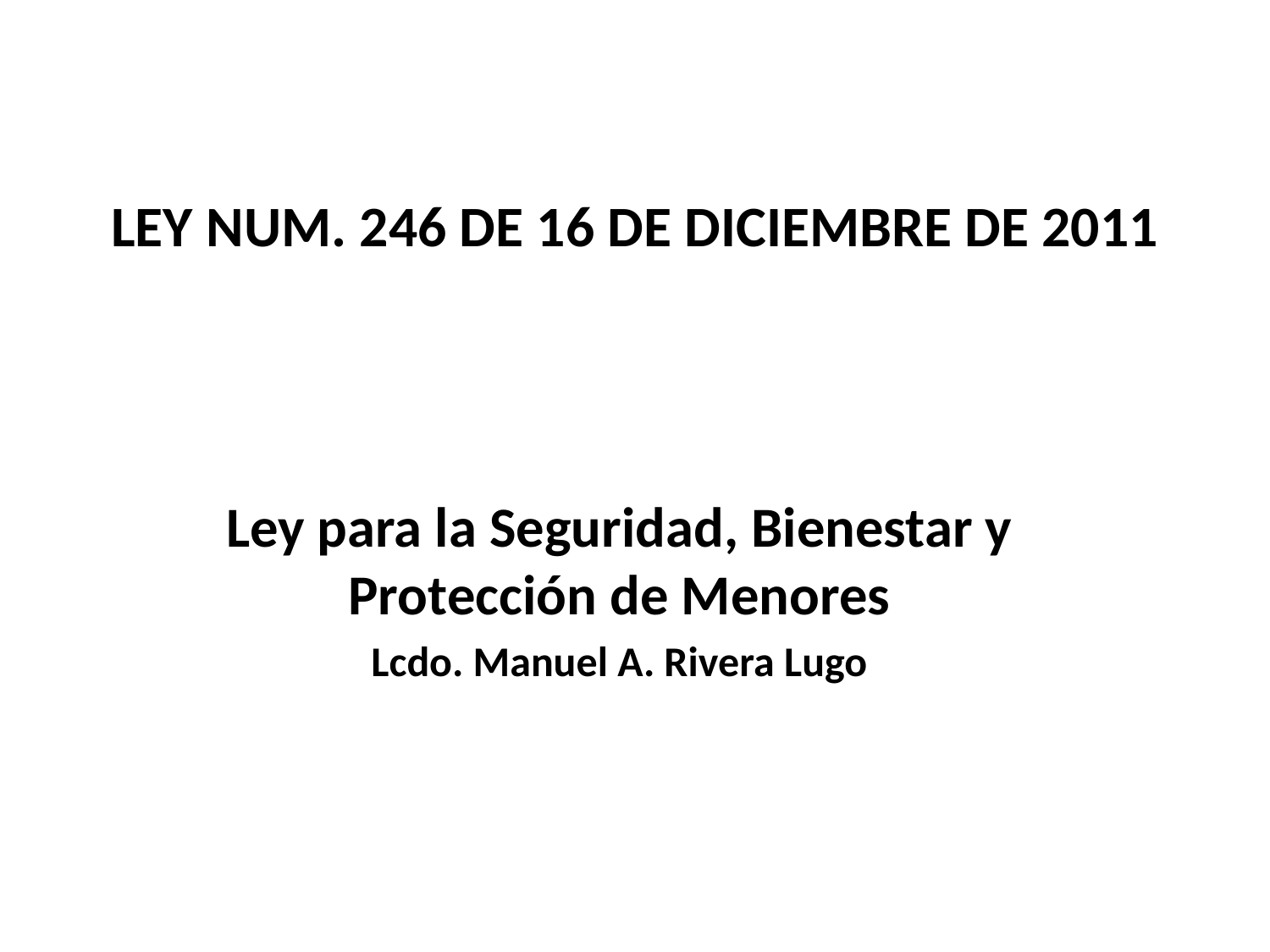

# LEY NUM. 246 DE 16 DE DICIEMBRE DE 2011

Ley para la Seguridad, Bienestar y Protección de Menores
Lcdo. Manuel A. Rivera Lugo